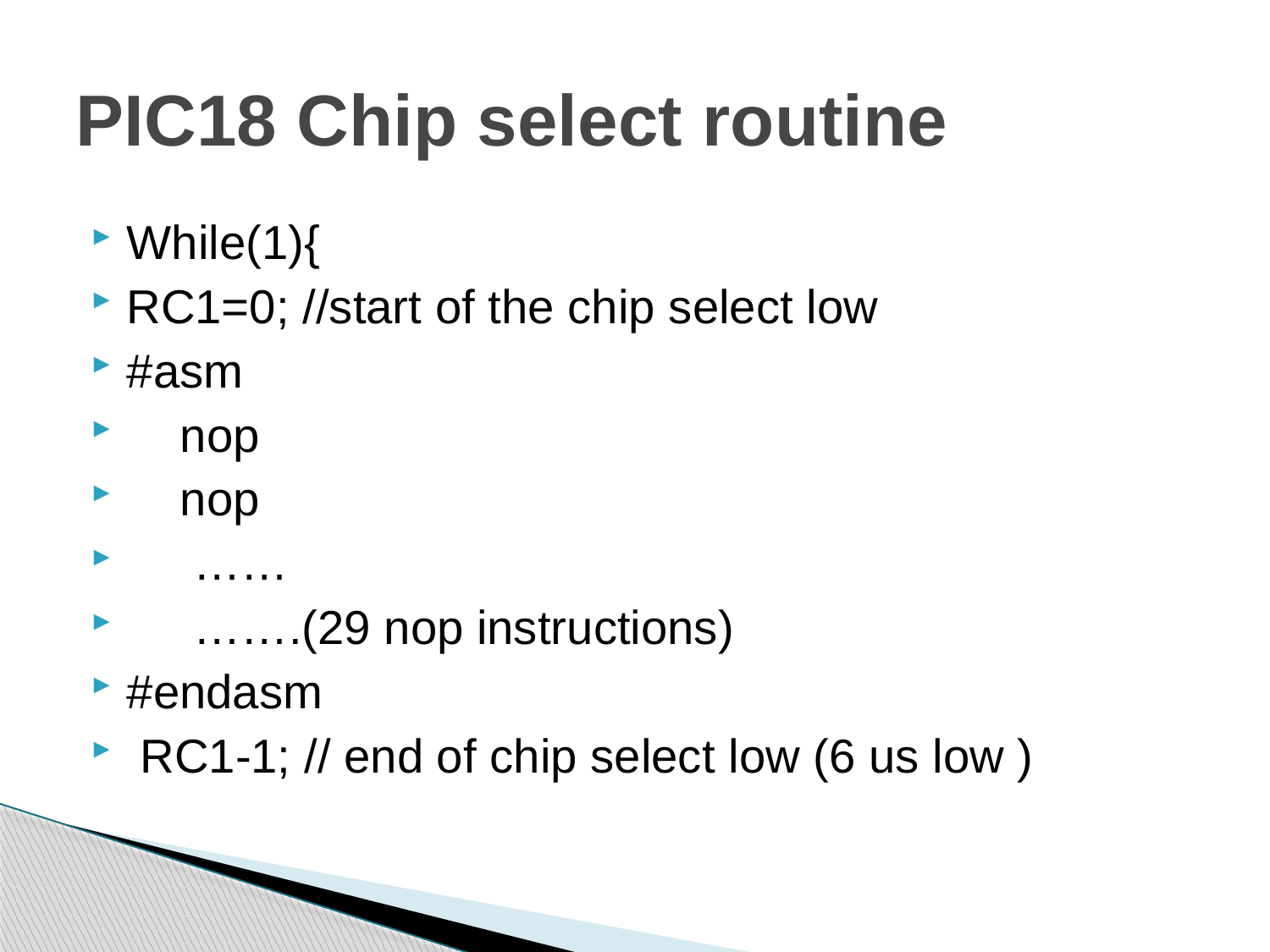

# PIC18 Chip select routine
While(1){
RC1=0; //start of the chip select low
#asm
    nop
    nop
     ……
     …….(29 nop instructions)
#endasm
 RC1-1; // end of chip select low (6 us low )